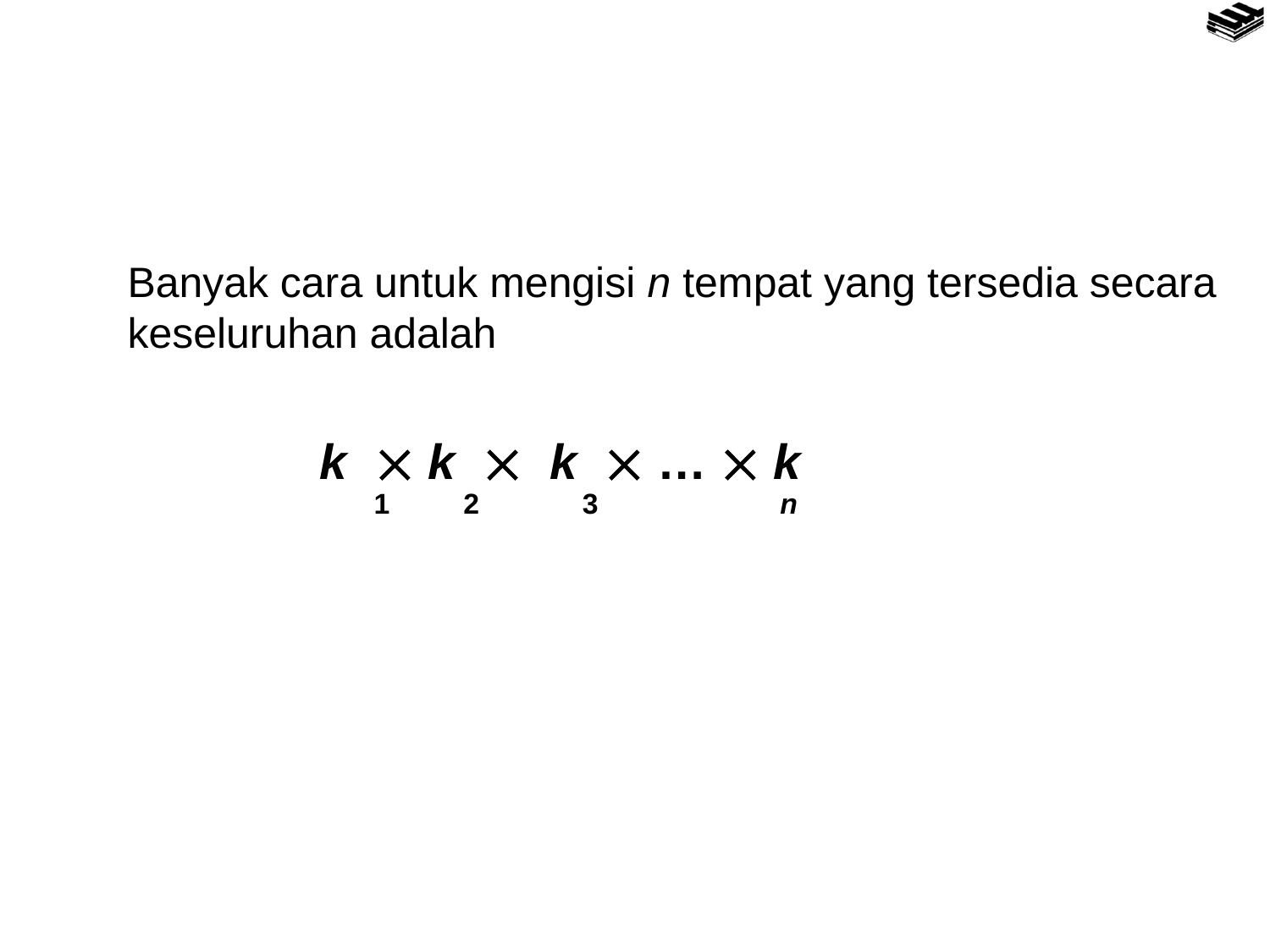

Banyak cara untuk mengisi n tempat yang tersedia secara
keseluruhan adalah
k  × k  ×  k  × … × k
1
2
3
n